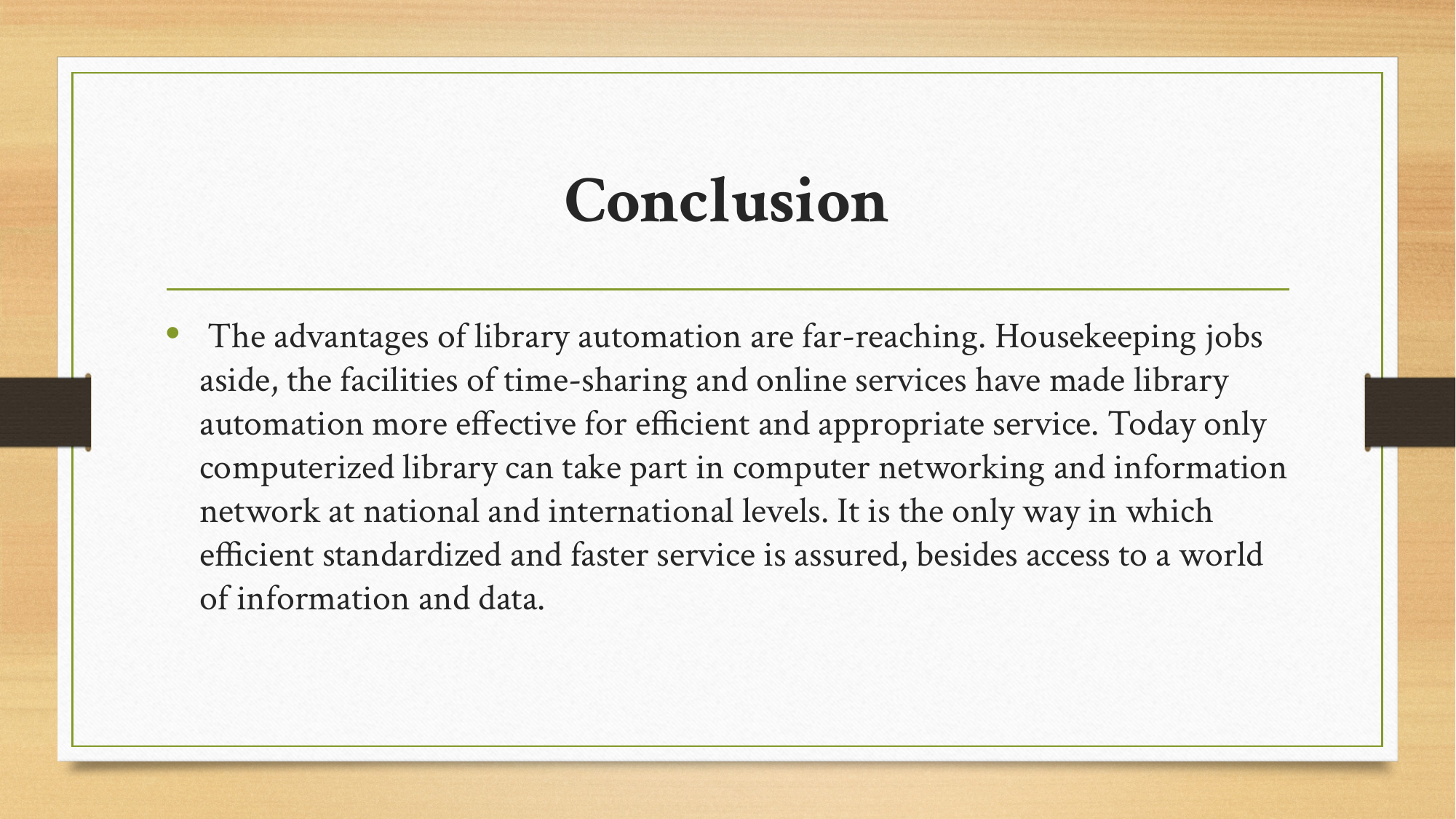

# Conclusion
 The advantages of library automation are far-reaching. Housekeeping jobs aside, the facilities of time-sharing and online services have made library automation more effective for efficient and appropriate service. Today only computerized library can take part in computer networking and information network at national and international levels. It is the only way in which efficient standardized and faster service is assured, besides access to a world of information and data.